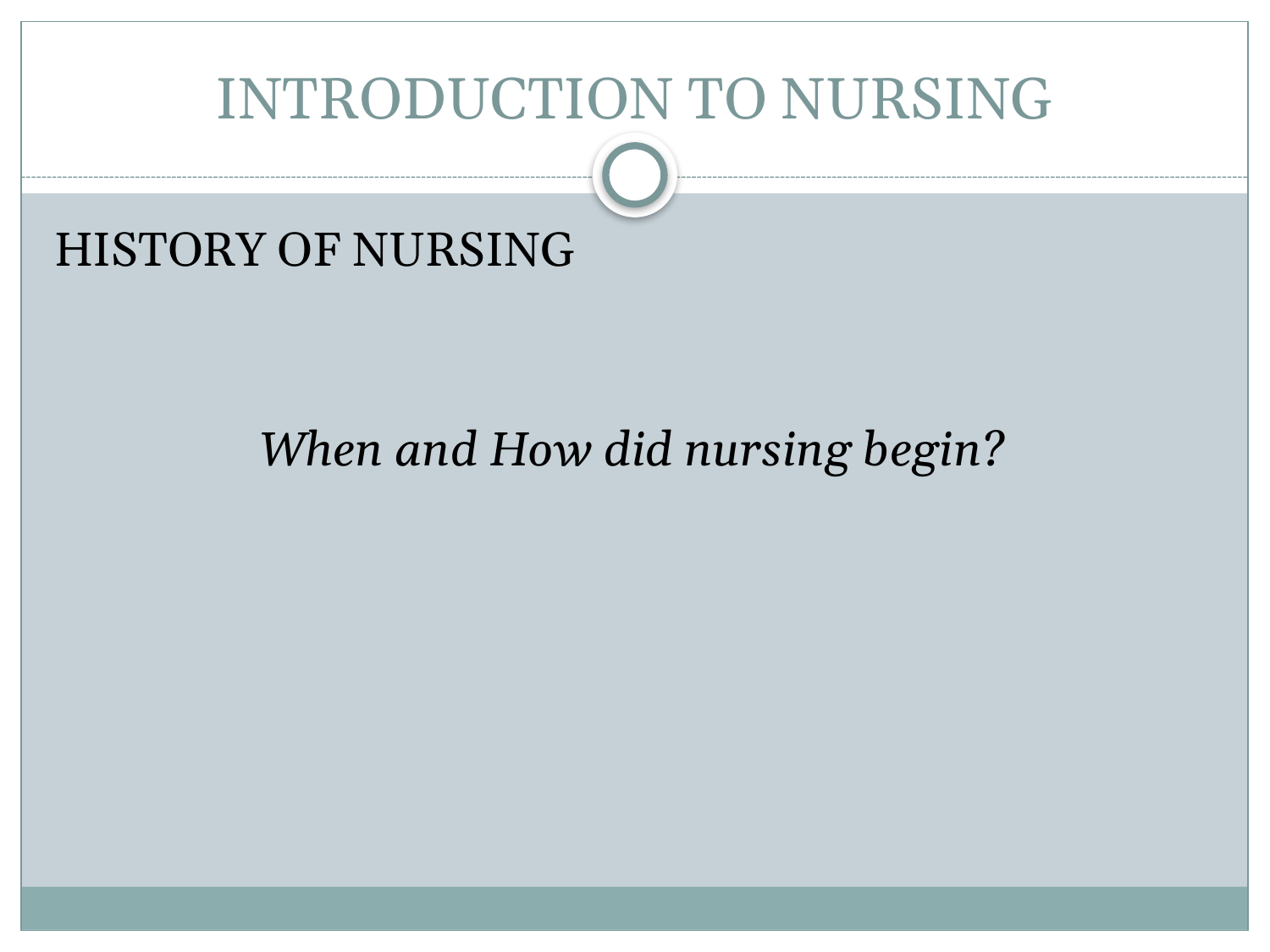

# INTRODUCTION TO NURSING
HISTORY OF NURSING

When and How did nursing begin?